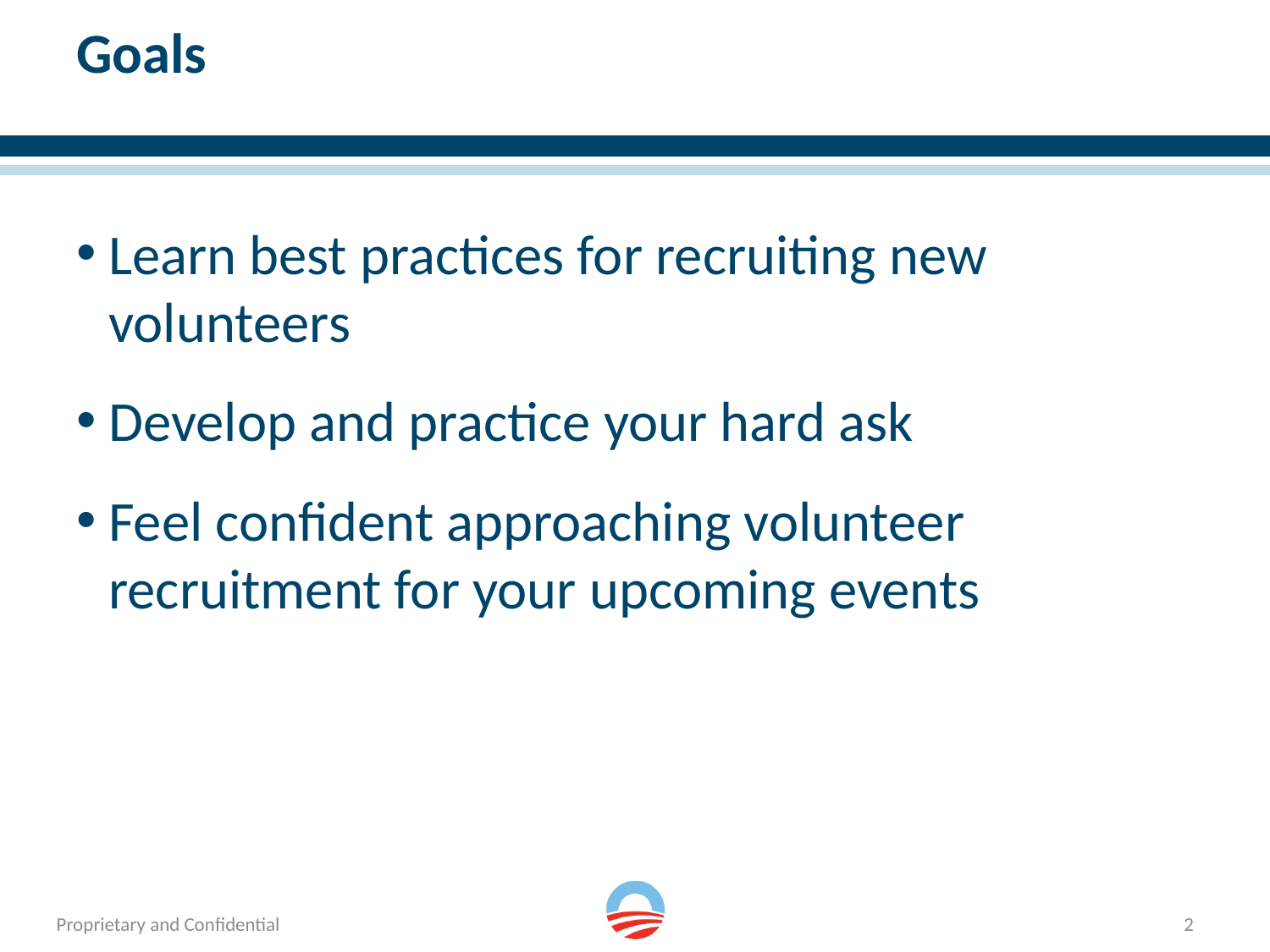

# Goals
Learn best practices for recruiting new volunteers
Develop and practice your hard ask
Feel confident approaching volunteer recruitment for your upcoming events
2